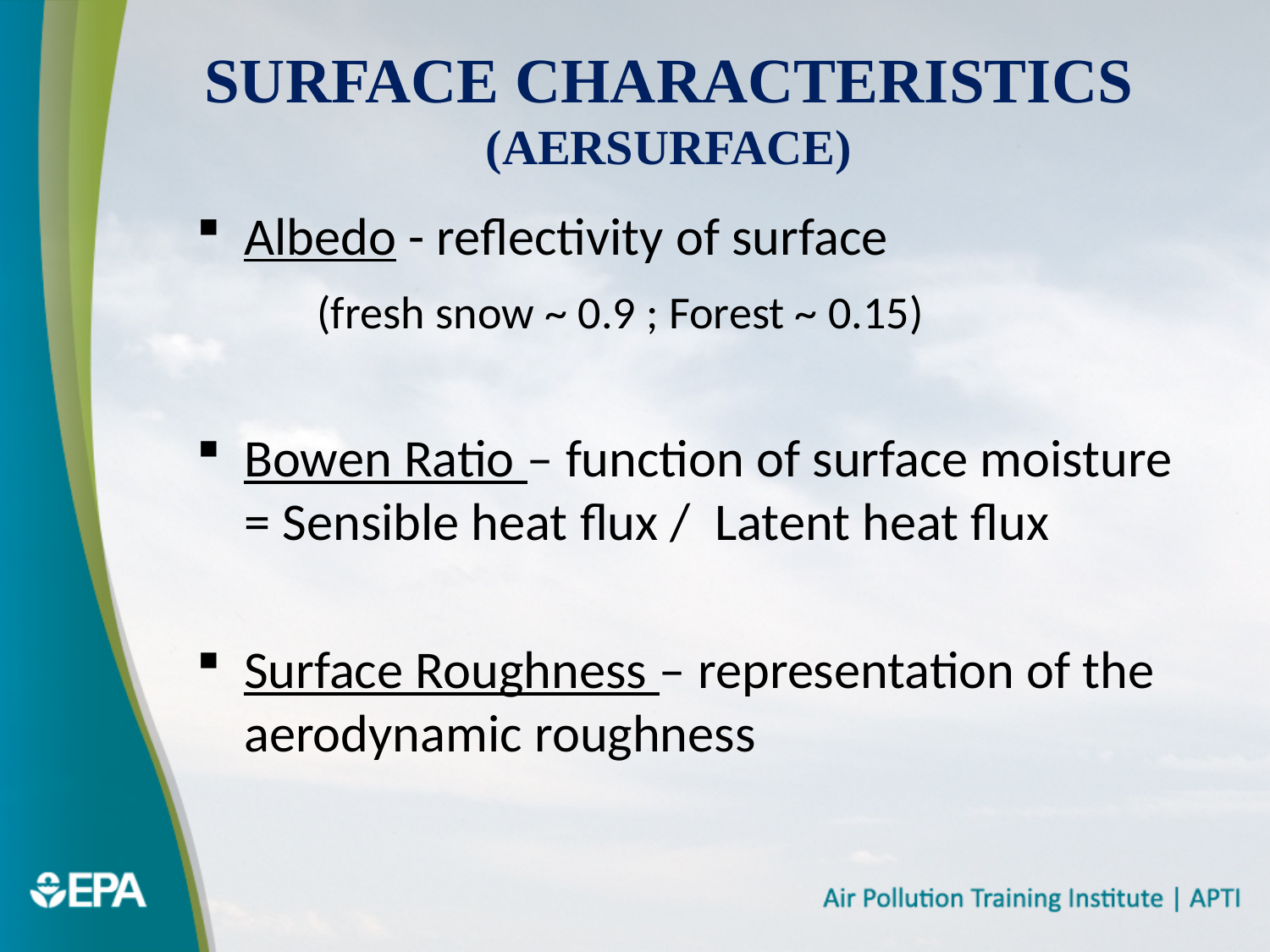

# Surface Characteristics (AERSURFACE)
Albedo - reflectivity of surface
          (fresh snow ~ 0.9 ; Forest ~ 0.15)

Bowen Ratio – function of surface moisture = Sensible heat flux /  Latent heat flux

Surface Roughness – representation of the aerodynamic roughness